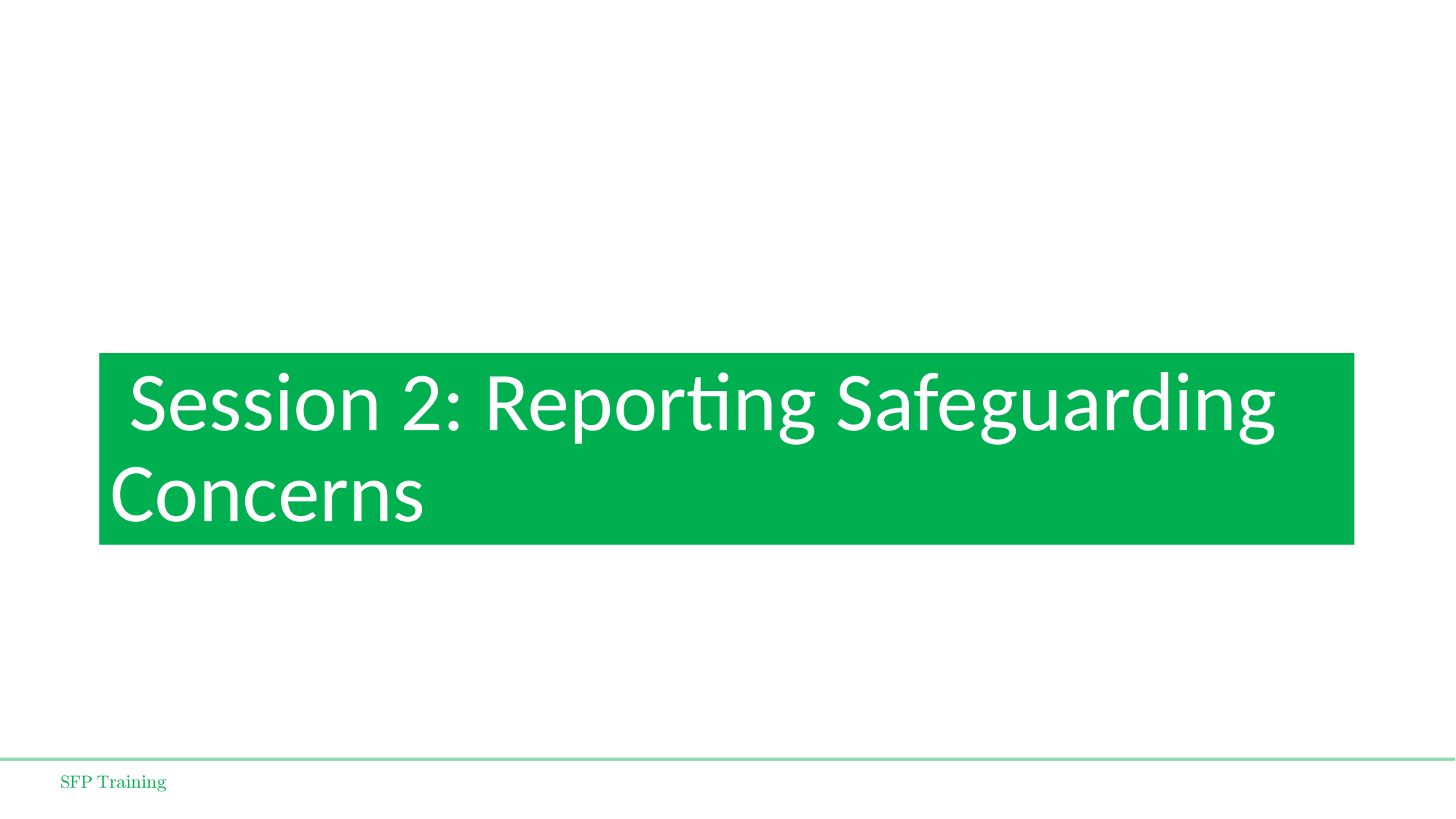

# Session 2: Reporting Safeguarding Concerns

SFP Training